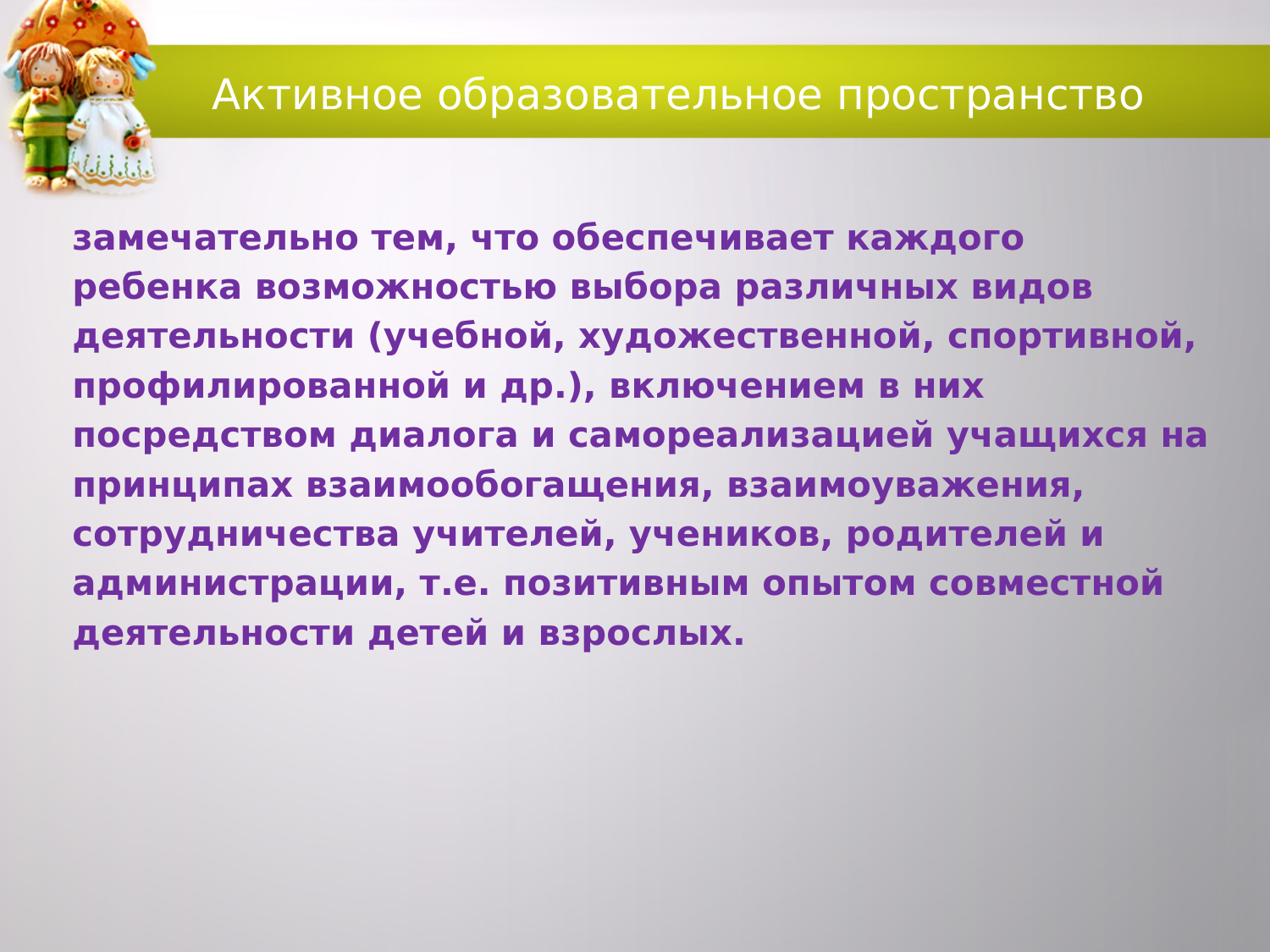

# Активное образовательное пространство
замечательно тем, что обеспечивает каждого
ребенка возможностью выбора различных видов
деятельности (учебной, художественной, спортивной,
профилированной и др.), включением в них
посредством диалога и самореализацией учащихся на
принципах взаимообогащения, взаимоуважения,
сотрудничества учителей, учеников, родителей и
администрации, т.е. позитивным опытом совместной
деятельности детей и взрослых.